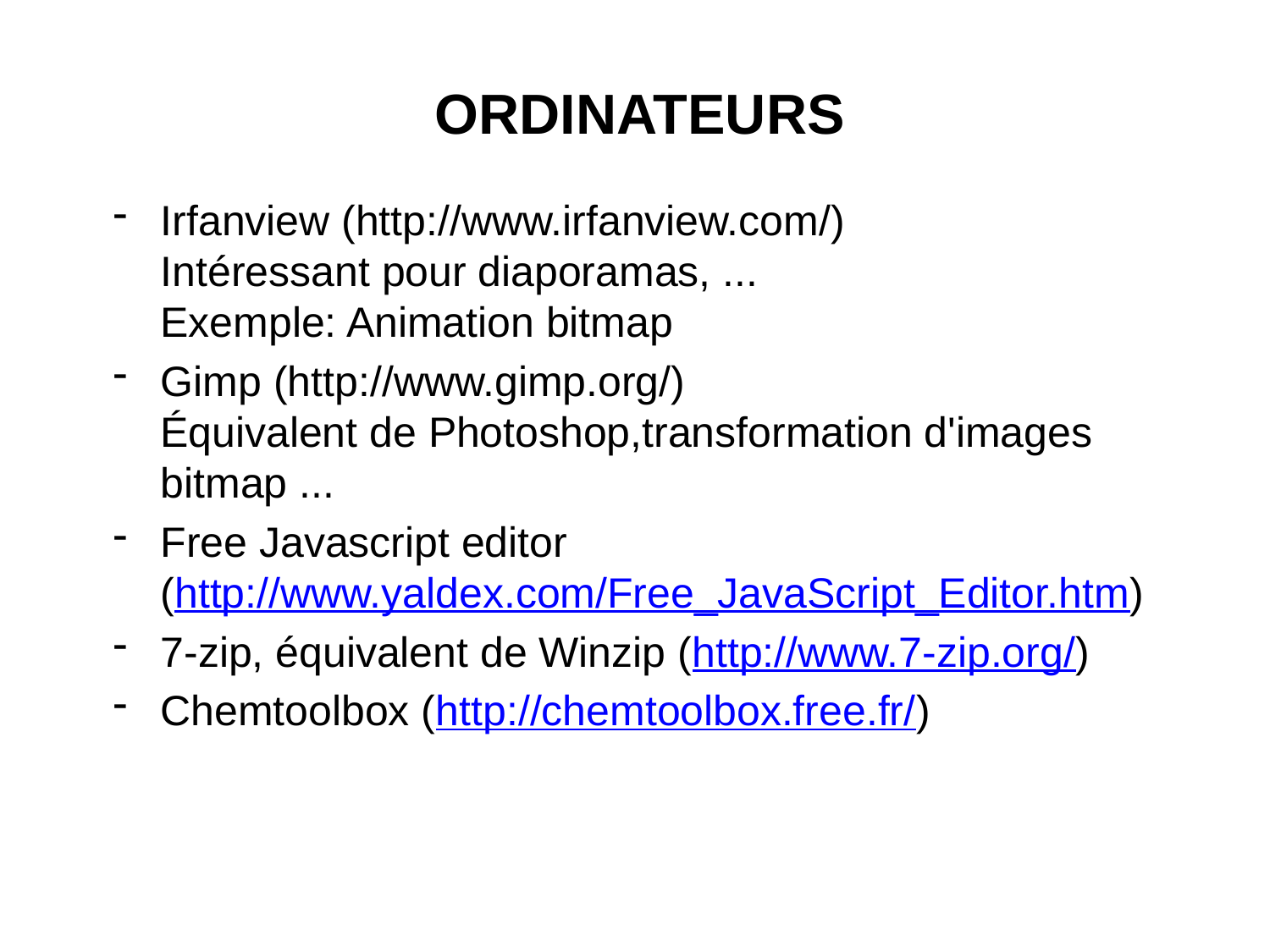

# ORDINATEURS
Irfanview (http://www.irfanview.com/)
Intéressant pour diaporamas, ...
Exemple: Animation bitmap
Gimp (http://www.gimp.org/)
Équivalent de Photoshop,transformation d'images bitmap ...
Free Javascript editor
(http://www.yaldex.com/Free_JavaScript_Editor.htm)
7-zip, équivalent de Winzip (http://www.7-zip.org/)
Chemtoolbox (http://chemtoolbox.free.fr/)